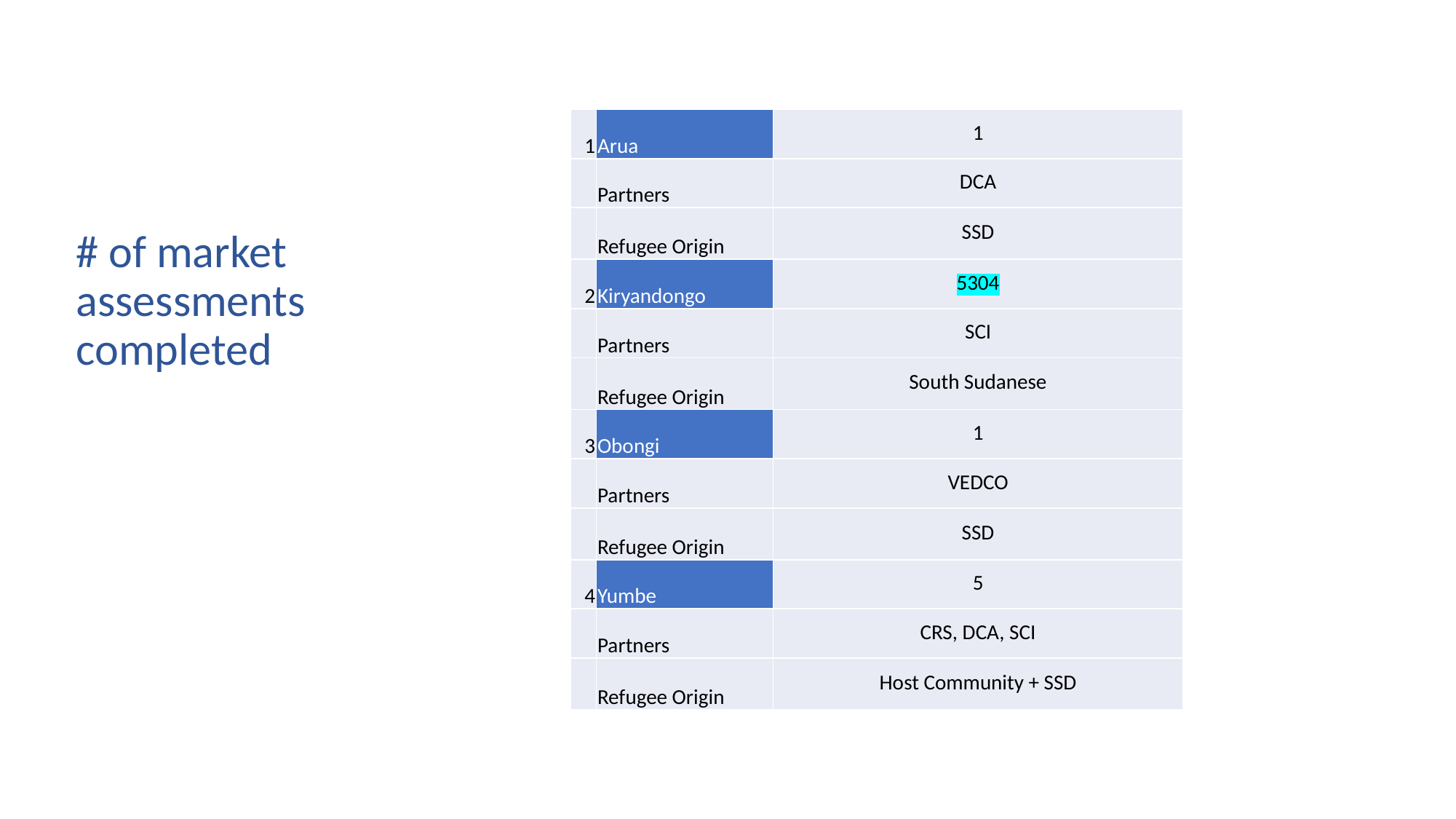

| 1 | Arua | 1 |
| --- | --- | --- |
|  | Partners | DCA |
|  | Refugee Origin | SSD |
| 2 | Kiryandongo | 5304 |
|  | Partners | SCI |
|  | Refugee Origin | South Sudanese |
| 3 | Obongi | 1 |
|  | Partners | VEDCO |
|  | Refugee Origin | SSD |
| 4 | Yumbe | 5 |
|  | Partners | CRS, DCA, SCI |
|  | Refugee Origin | Host Community + SSD |
# # of market assessments completed